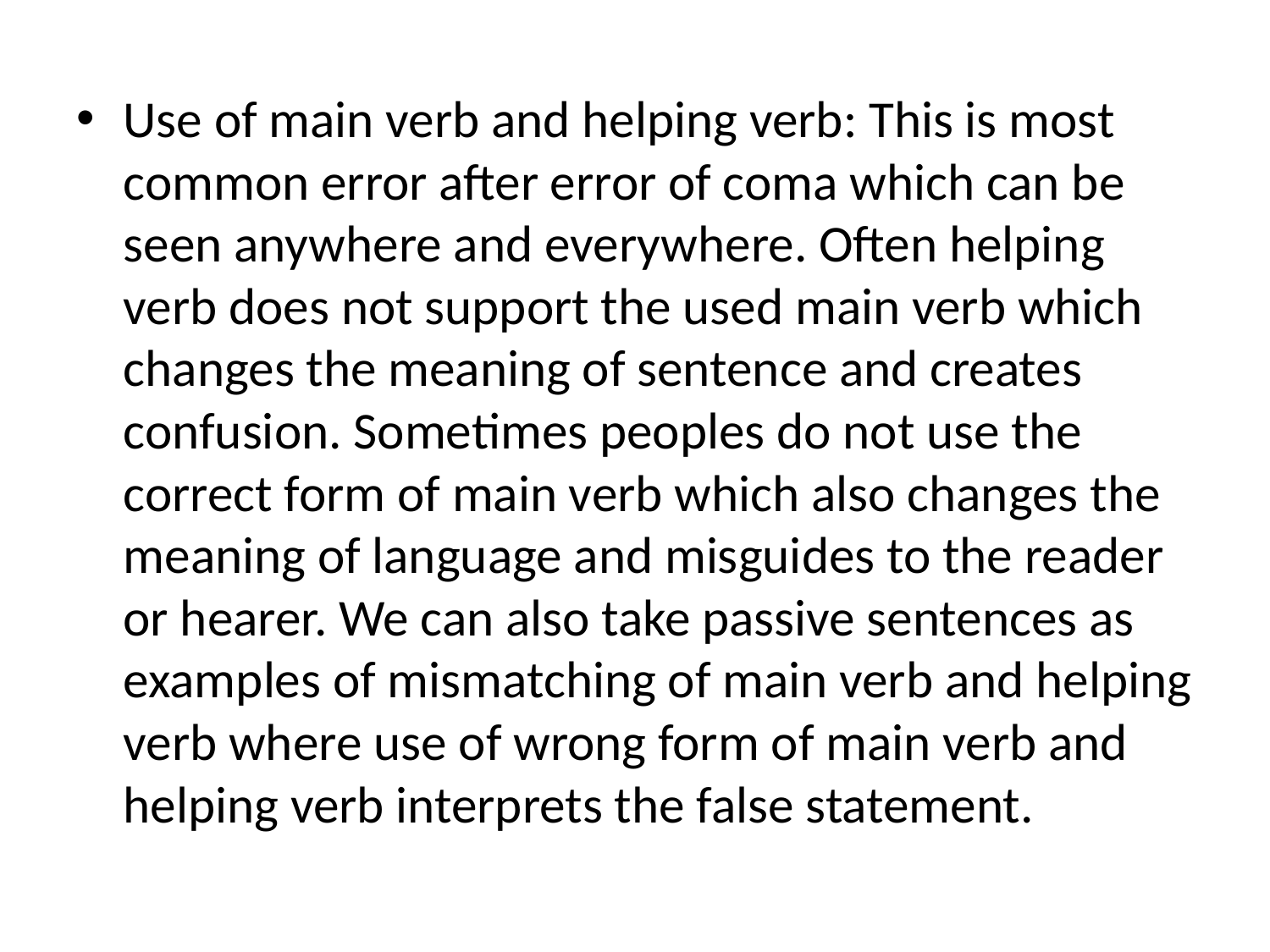

Use of main verb and helping verb: This is most common error after error of coma which can be seen anywhere and everywhere. Often helping verb does not support the used main verb which changes the meaning of sentence and creates confusion. Sometimes peoples do not use the correct form of main verb which also changes the meaning of language and misguides to the reader or hearer. We can also take passive sentences as examples of mismatching of main verb and helping verb where use of wrong form of main verb and helping verb interprets the false statement.